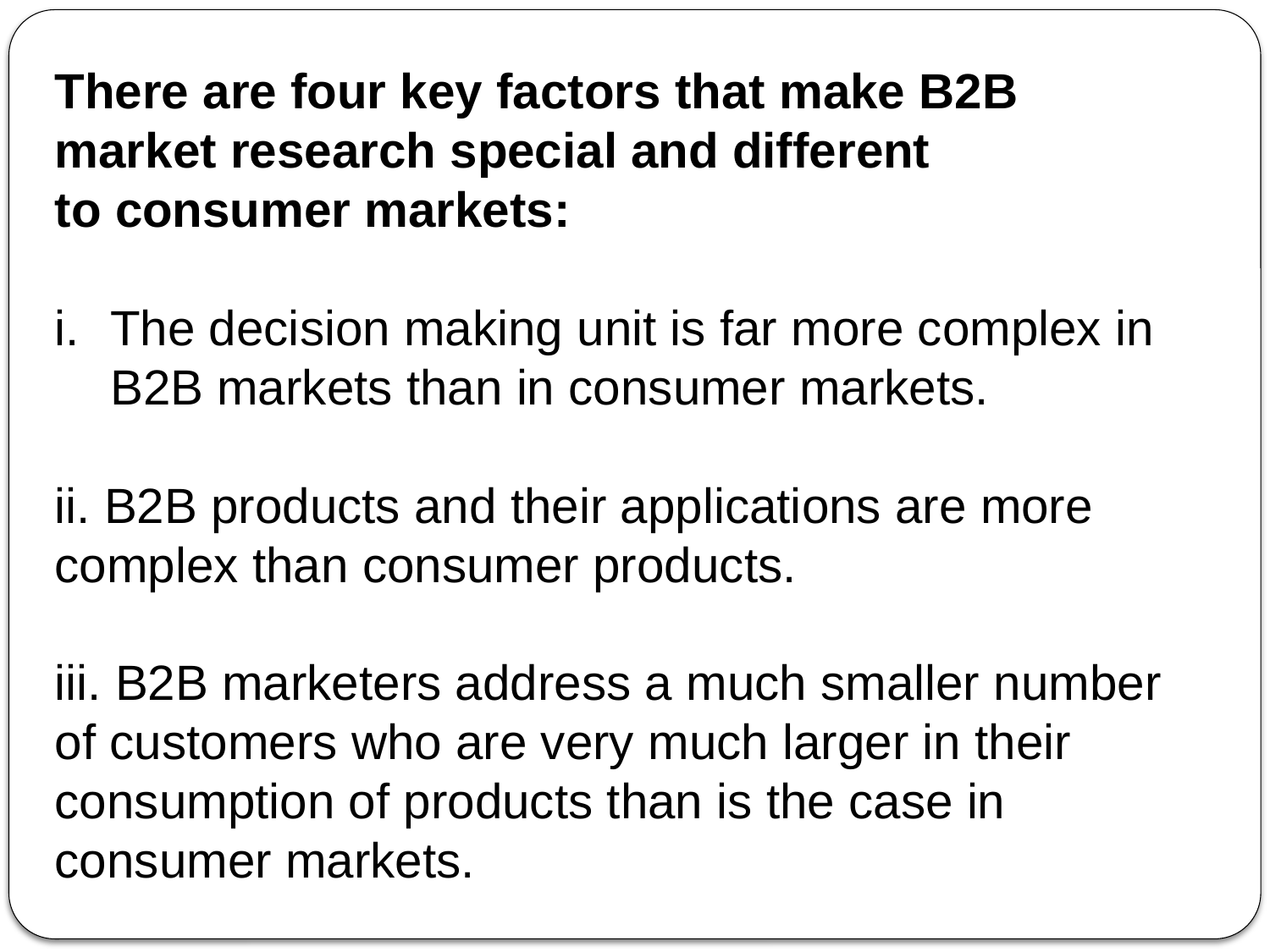

There are four key factors that make B2B market research special and different to consumer markets:

The decision making unit is far more complex in B2B markets than in consumer markets.

ii. B2B products and their applications are more complex than consumer products.

iii. B2B marketers address a much smaller number of customers who are very much larger in their consumption of products than is the case in consumer markets.

iv. Personal relationships are of critical importance in B2B markets